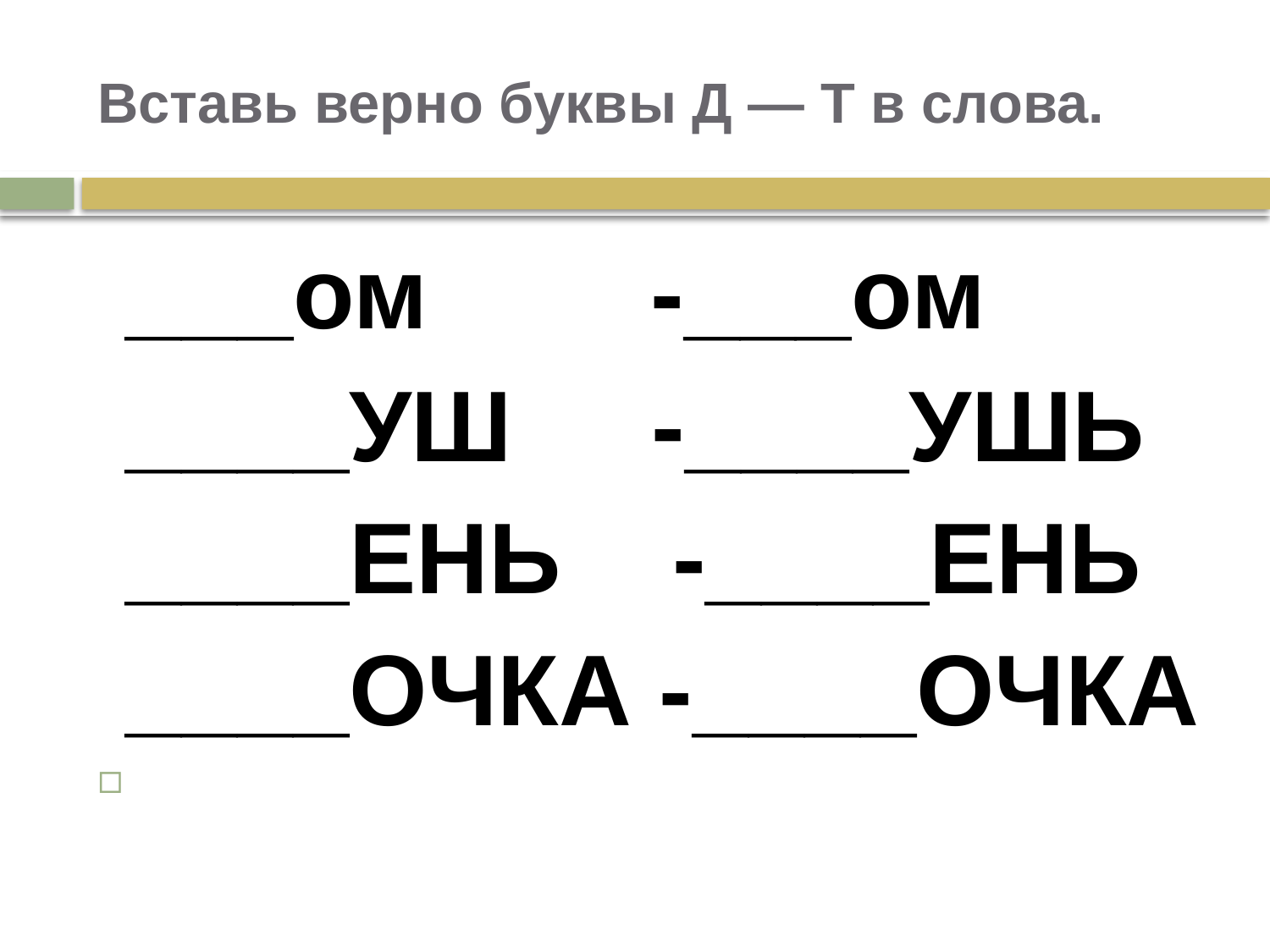

# Вставь верно буквы Д — Т в слова.
 ___ом        -___ом
 ____УШ     -____УШЬ
 ____ЕНЬ    -____ЕНЬ
 ____ОЧКА -____ОЧКА